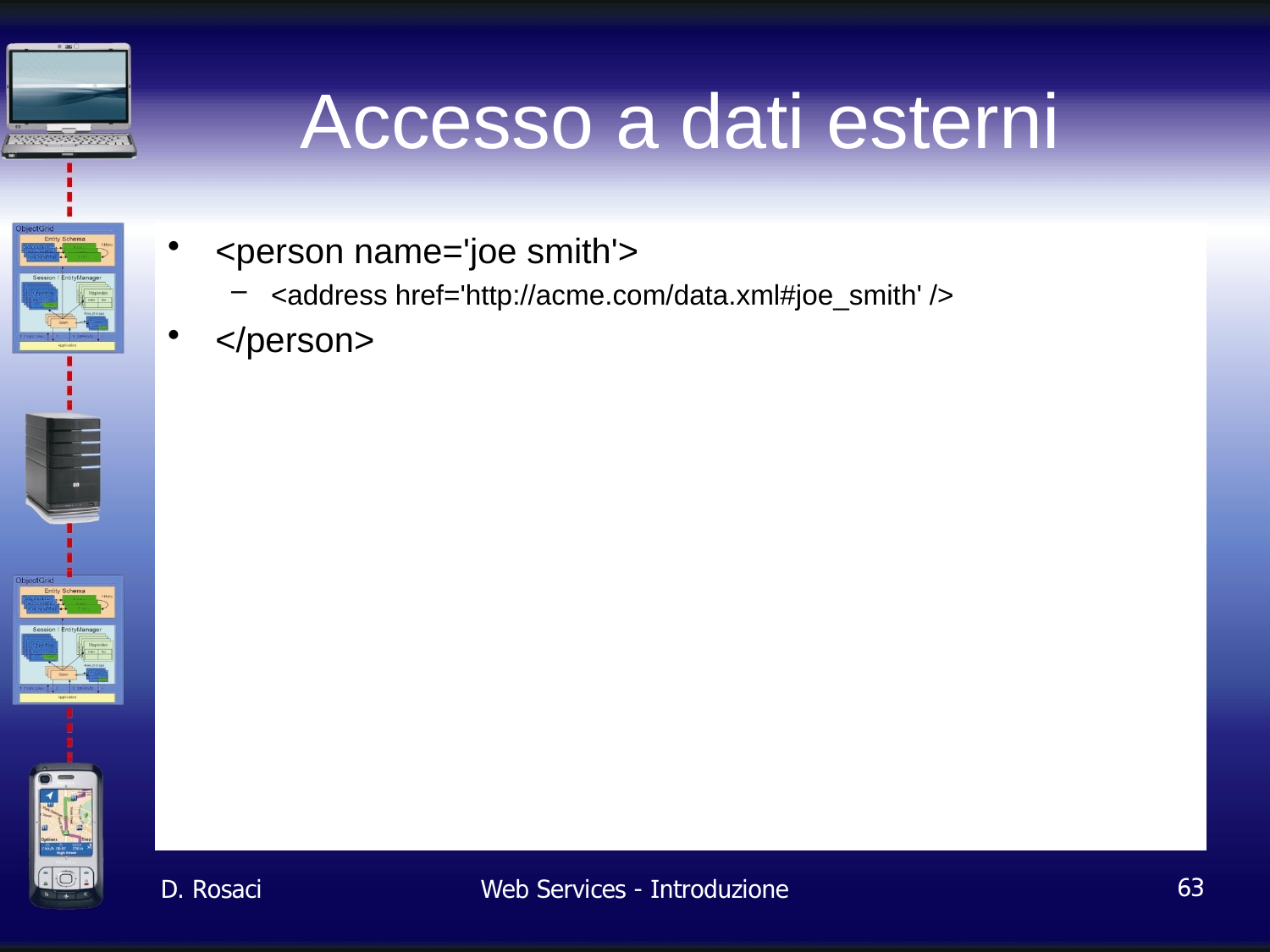

# Accesso a dati esterni
<person name='joe smith'>
<address href='http://acme.com/data.xml#joe_smith' />
</person>
D. Rosaci
Web Services - Introduzione